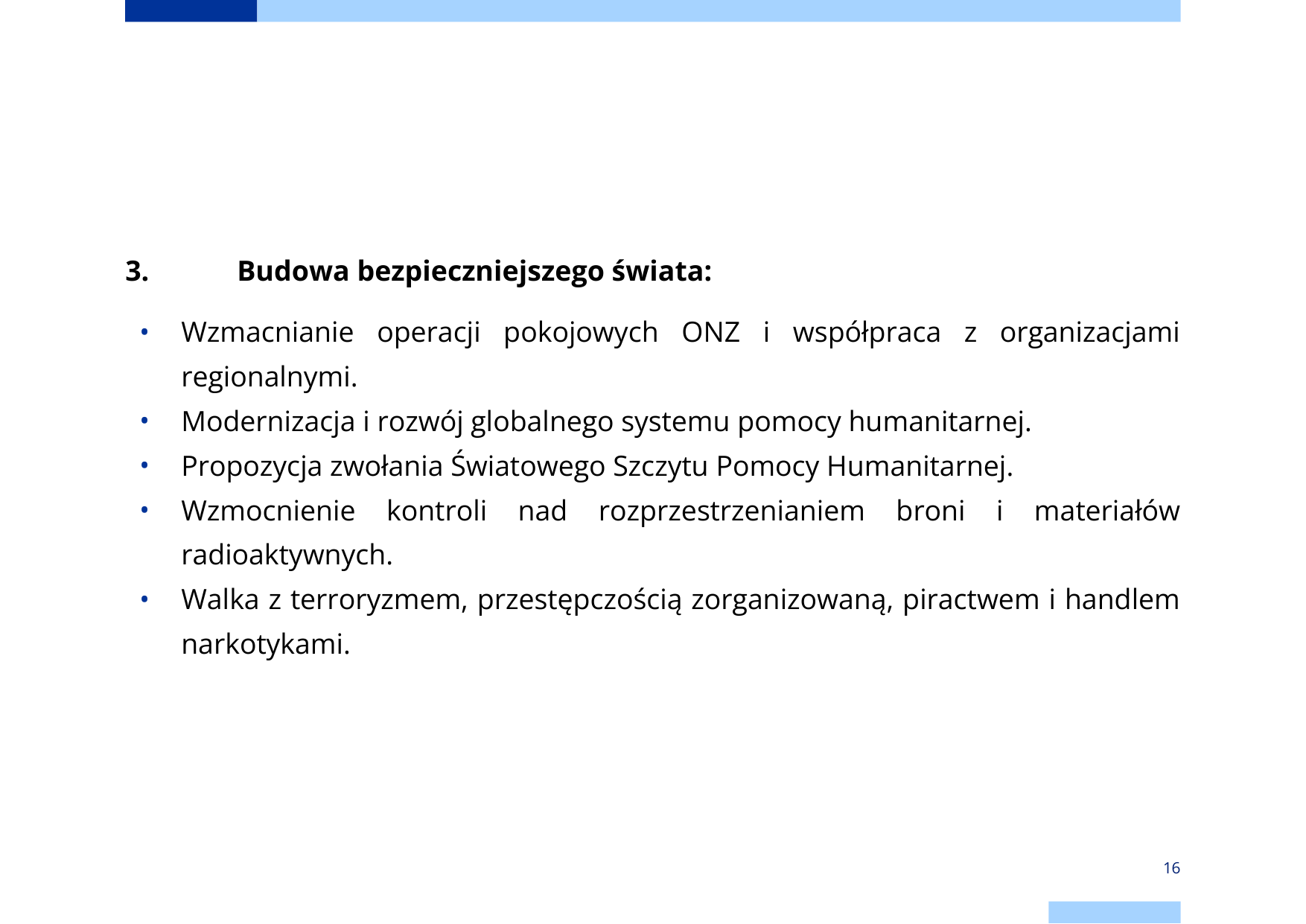

#
3.	Budowa bezpieczniejszego świata:
Wzmacnianie operacji pokojowych ONZ i współpraca z organizacjami regionalnymi.
Modernizacja i rozwój globalnego systemu pomocy humanitarnej.
Propozycja zwołania Światowego Szczytu Pomocy Humanitarnej.
Wzmocnienie kontroli nad rozprzestrzenianiem broni i materiałów radioaktywnych.
Walka z terroryzmem, przestępczością zorganizowaną, piractwem i handlem narkotykami.

16